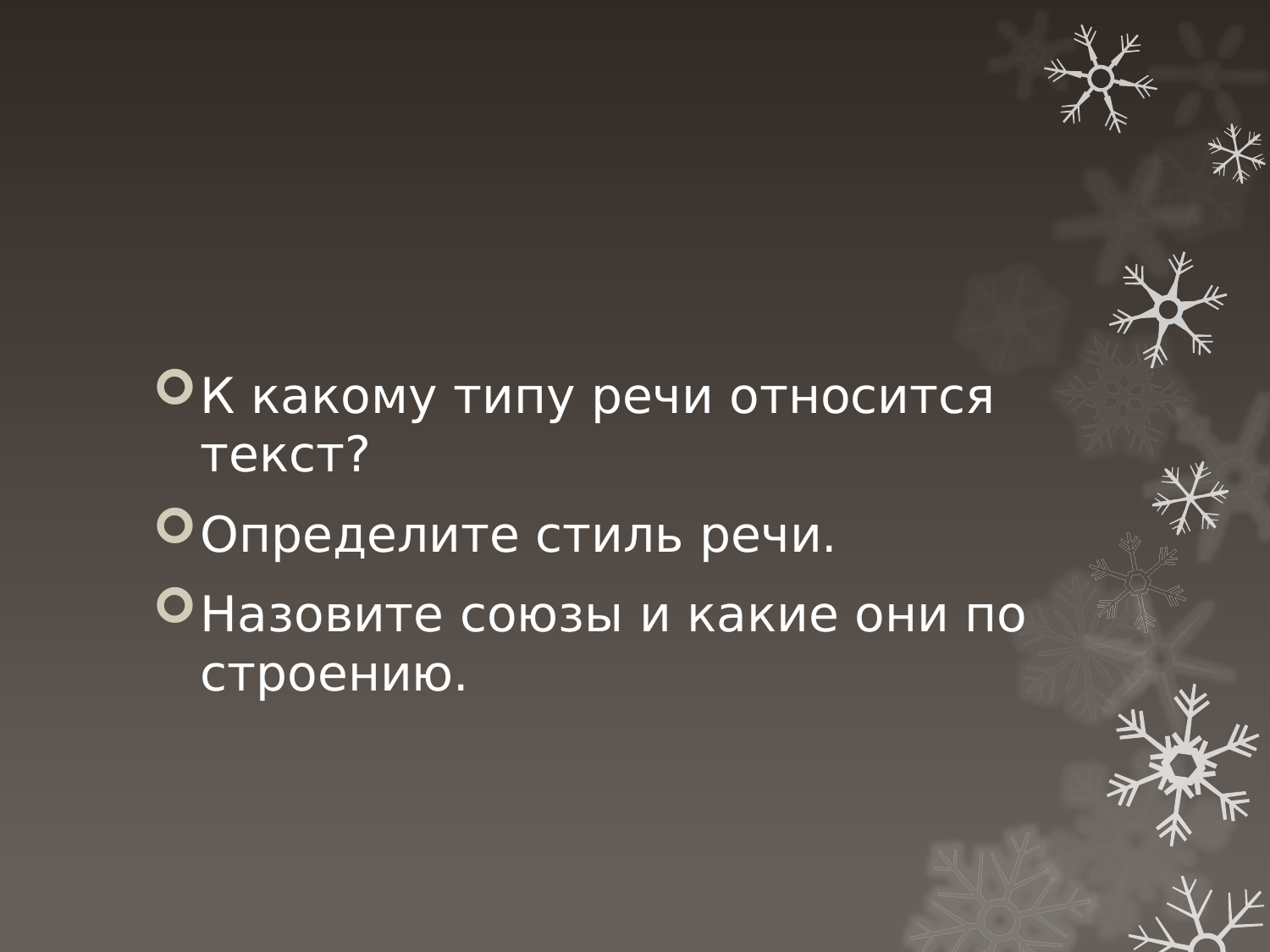

#
К какому типу речи относится текст?
Определите стиль речи.
Назовите союзы и какие они по строению.